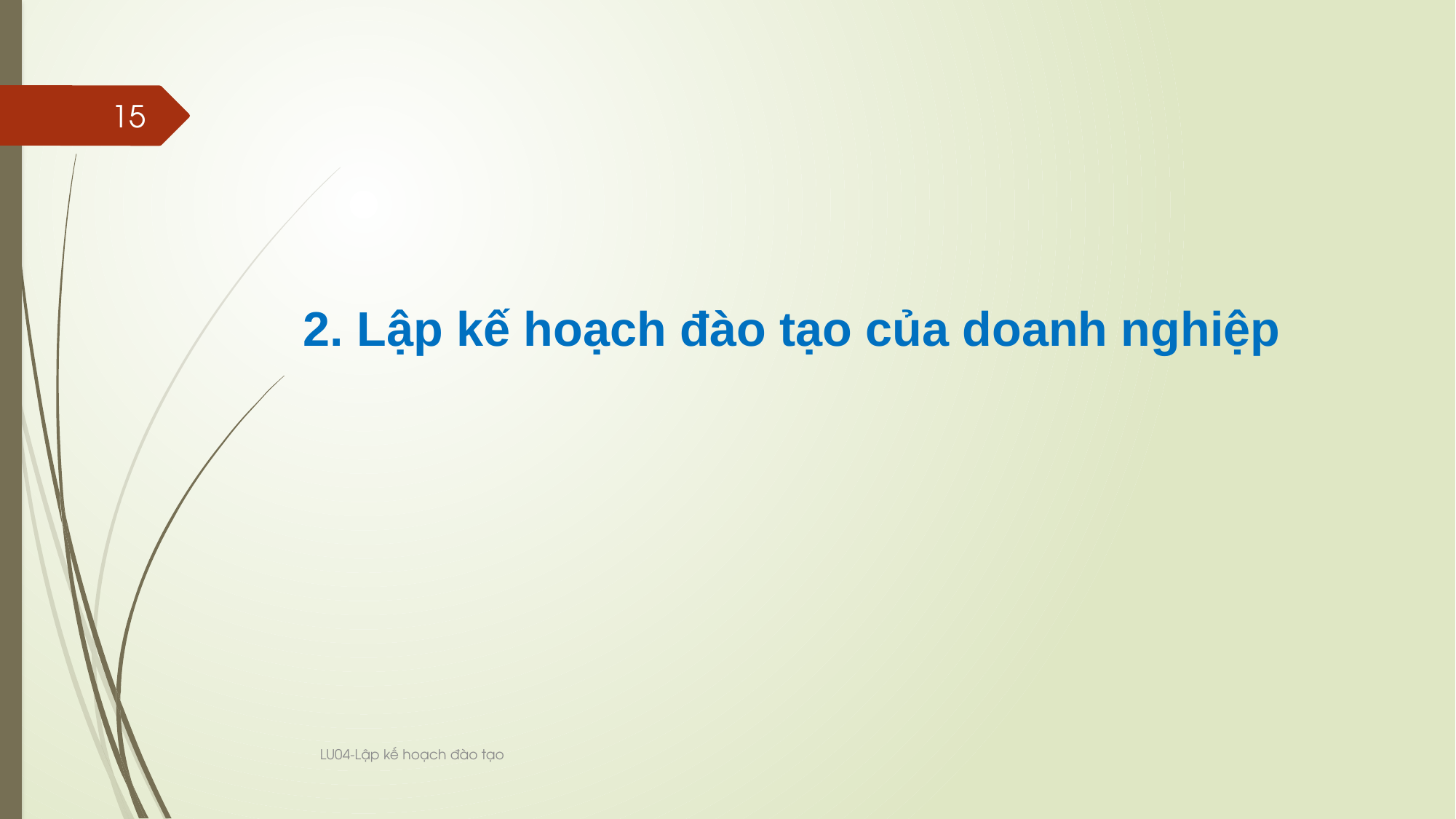

15

2. Lập kế hoạch đào tạo của doanh nghiệp

LU04-Lập kế hoạch đào tạo